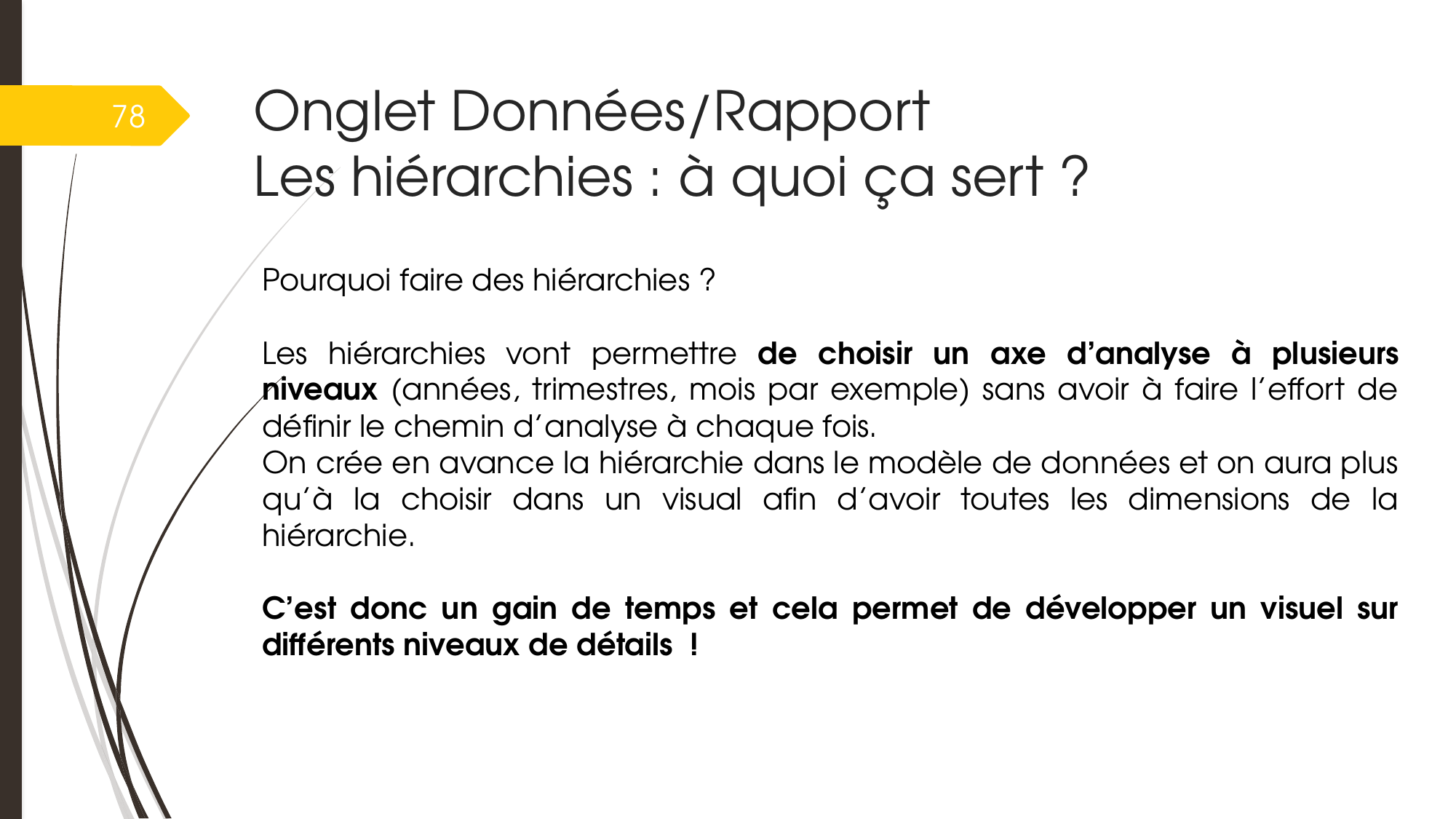

# Onglet Données/Rapport Les hiérarchies : à quoi ça sert ?
78
Pourquoi faire des hiérarchies ?

Les hiérarchies vont permettre de choisir un axe d’analyse à plusieurs niveaux (années, trimestres, mois par exemple) sans avoir à faire l’effort de définir le chemin d’analyse à chaque fois.
On crée en avance la hiérarchie dans le modèle de données et on aura plus qu’à la choisir dans un visual afin d’avoir toutes les dimensions de la hiérarchie.

C’est donc un gain de temps et cela permet de développer un visuel sur différents niveaux de détails  !